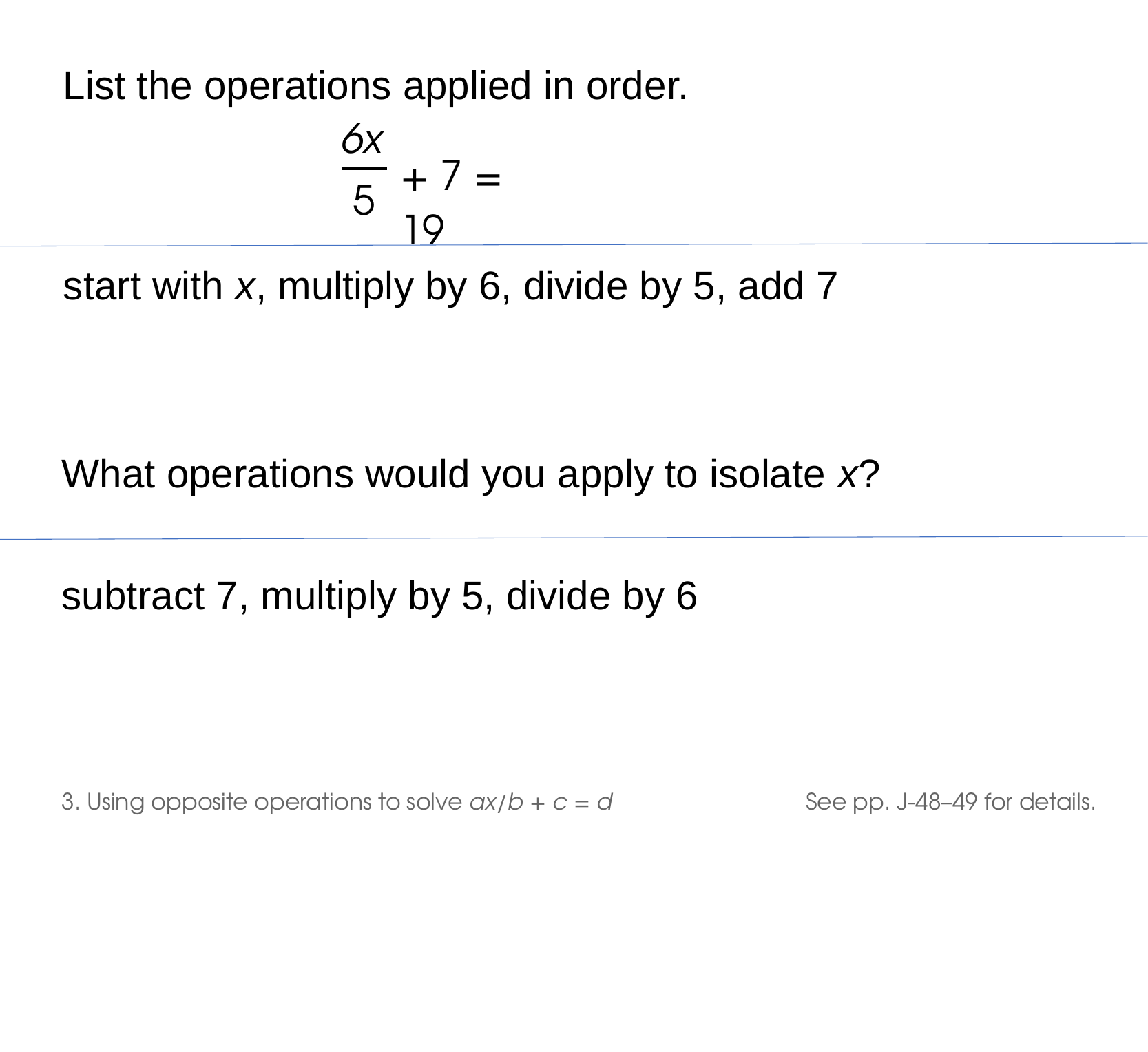

List the operations applied in order.
6x
+ 7 = 19
 5
start with x, multiply by 6, divide by 5, add 7
What operations would you apply to isolate x?
subtract 7, multiply by 5, divide by 6
3. Using opposite operations to solve ax/b + c = d
See pp. J-48–49 for details.